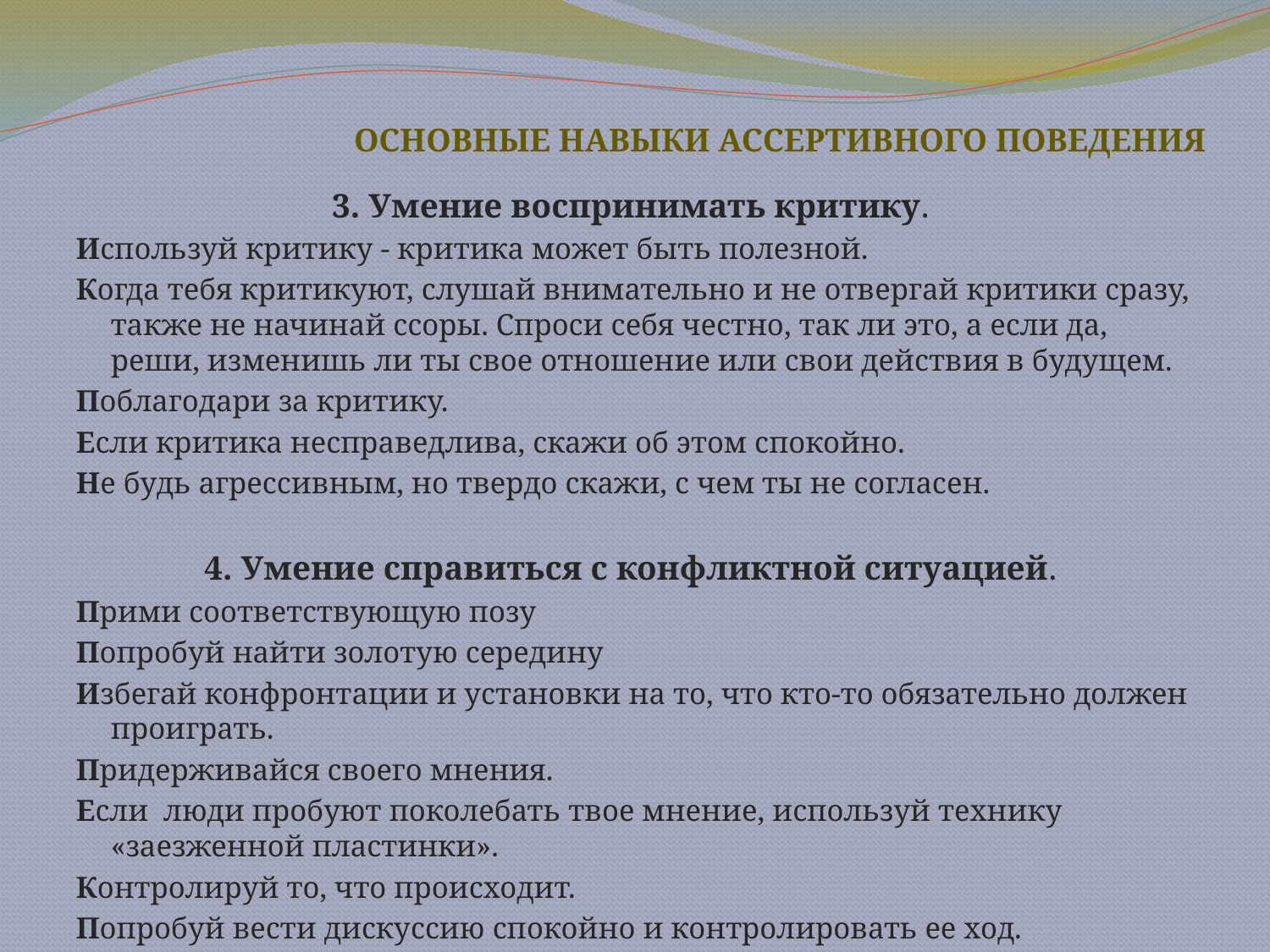

# ОСНОВНЫЕ НАВЫКИ АССЕРТИВНОГО ПОВЕДЕНИЯ
3. Умение воспринимать критику.
Используй критику - критика может быть полезной.
Когда тебя критикуют, слушай внимательно и не отвергай критики сразу, также не начинай ссоры. Спроси себя честно, так ли это, а если да, реши, изменишь ли ты свое отношение или свои действия в будущем.
Поблагодари за критику.
Если критика несправедлива, скажи об этом спокойно.
Не будь агрессивным, но твердо скажи, с чем ты не согласен.

4. Умение справиться с конфликтной ситуацией.
Прими соответствующую позу
Попробуй найти золотую середину
Избегай конфронтации и установки на то, что кто-то обязательно должен проиграть.
Придерживайся своего мнения.
Если  люди пробуют поколебать твое мнение, используй технику «заезженной пластинки».
Контролируй то, что происходит.
Попробуй вести дискуссию спокойно и контролировать ее ход.